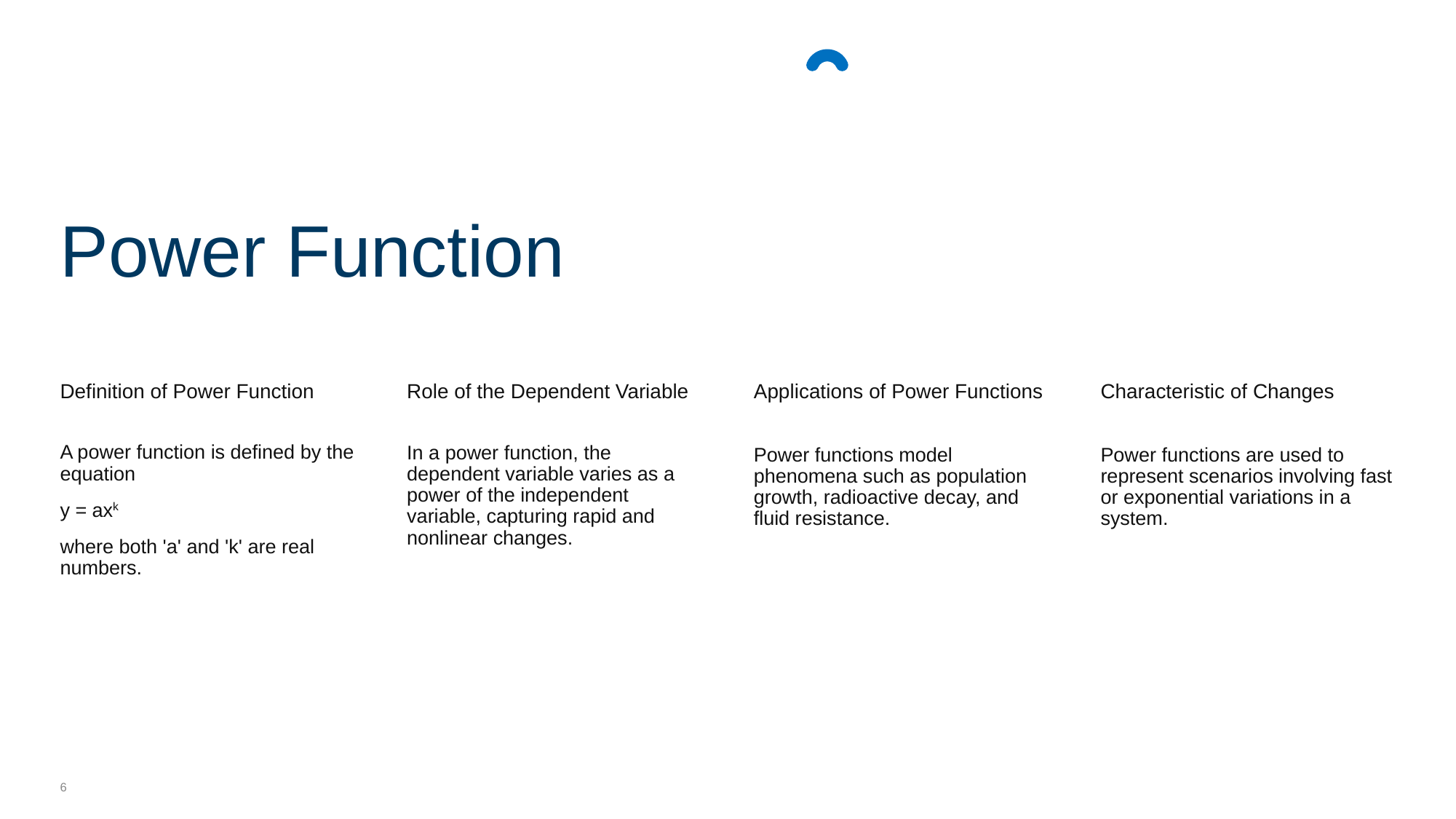

Power Function
Role of the Dependent Variable
Applications of Power Functions
Characteristic of Changes
Definition of Power Function
A power function is defined by the equation
y = axk
where both 'a' and 'k' are real numbers.
In a power function, the dependent variable varies as a power of the independent variable, capturing rapid and nonlinear changes.
Power functions model phenomena such as population growth, radioactive decay, and fluid resistance.
Power functions are used to represent scenarios involving fast or exponential variations in a system.
6